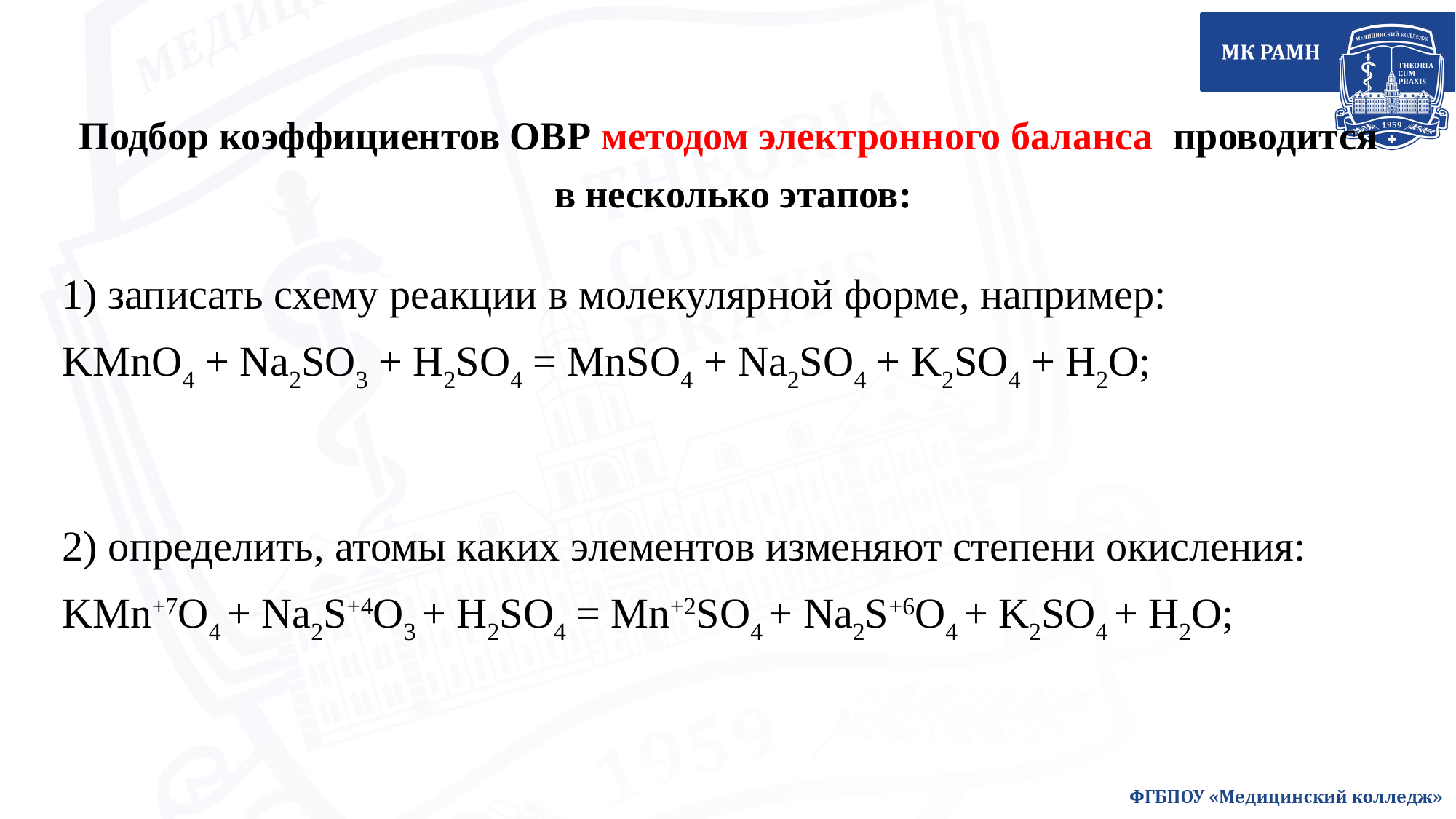

Подбор коэффициентов ОВР методом электронного баланса  проводится
в несколько этапов:

1) записать схему реакции в молекулярной форме, например:
KMnO4 + Na2SO3 + H2SO4 = MnSO4 + Na2SO4 + K2SO4 + H2O;

2) определить, атомы каких элементов изменяют степени окисления:
KMn+7O4 + Na2S+4O3 + H2SO4 = Mn+2SO4 + Na2S+6O4 + K2SO4 + H2O;

15